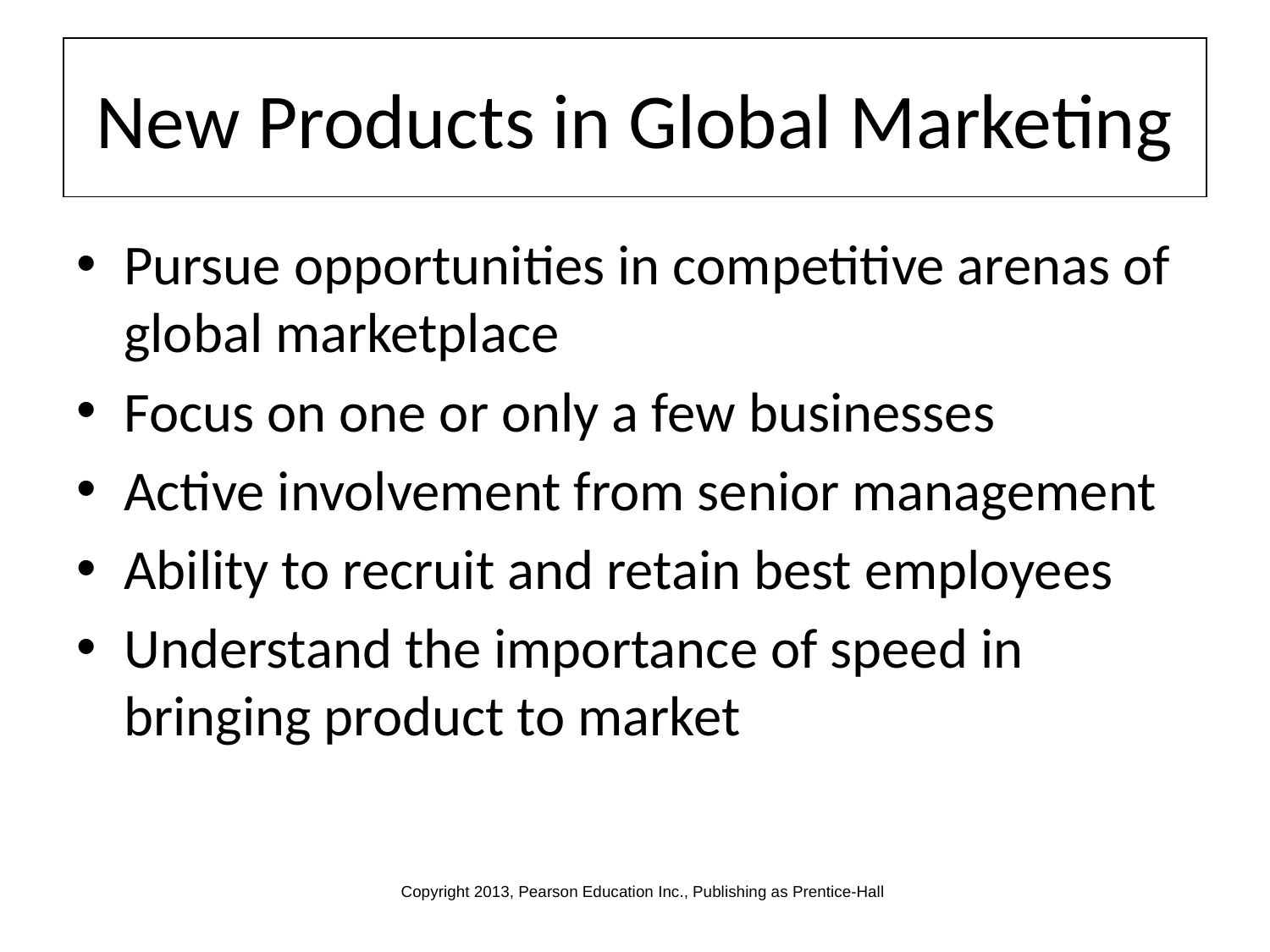

# New Products in Global Marketing
Pursue opportunities in competitive arenas of global marketplace
Focus on one or only a few businesses
Active involvement from senior management
Ability to recruit and retain best employees
Understand the importance of speed in bringing product to market

Copyright 2013, Pearson Education Inc., Publishing as Prentice-Hall